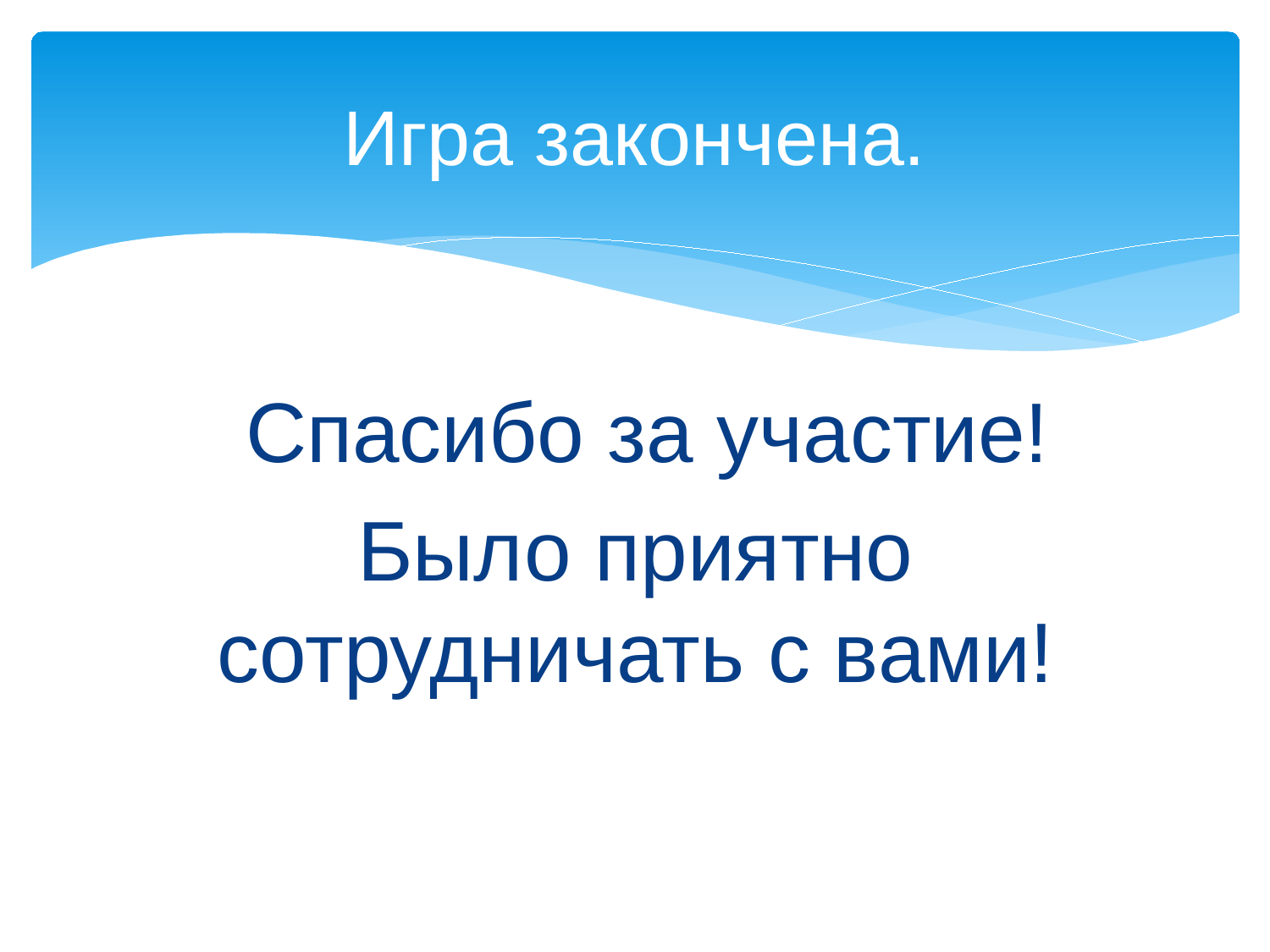

# Игра закончена.
  Спасибо за участие!
Было приятно сотрудничать с вами!